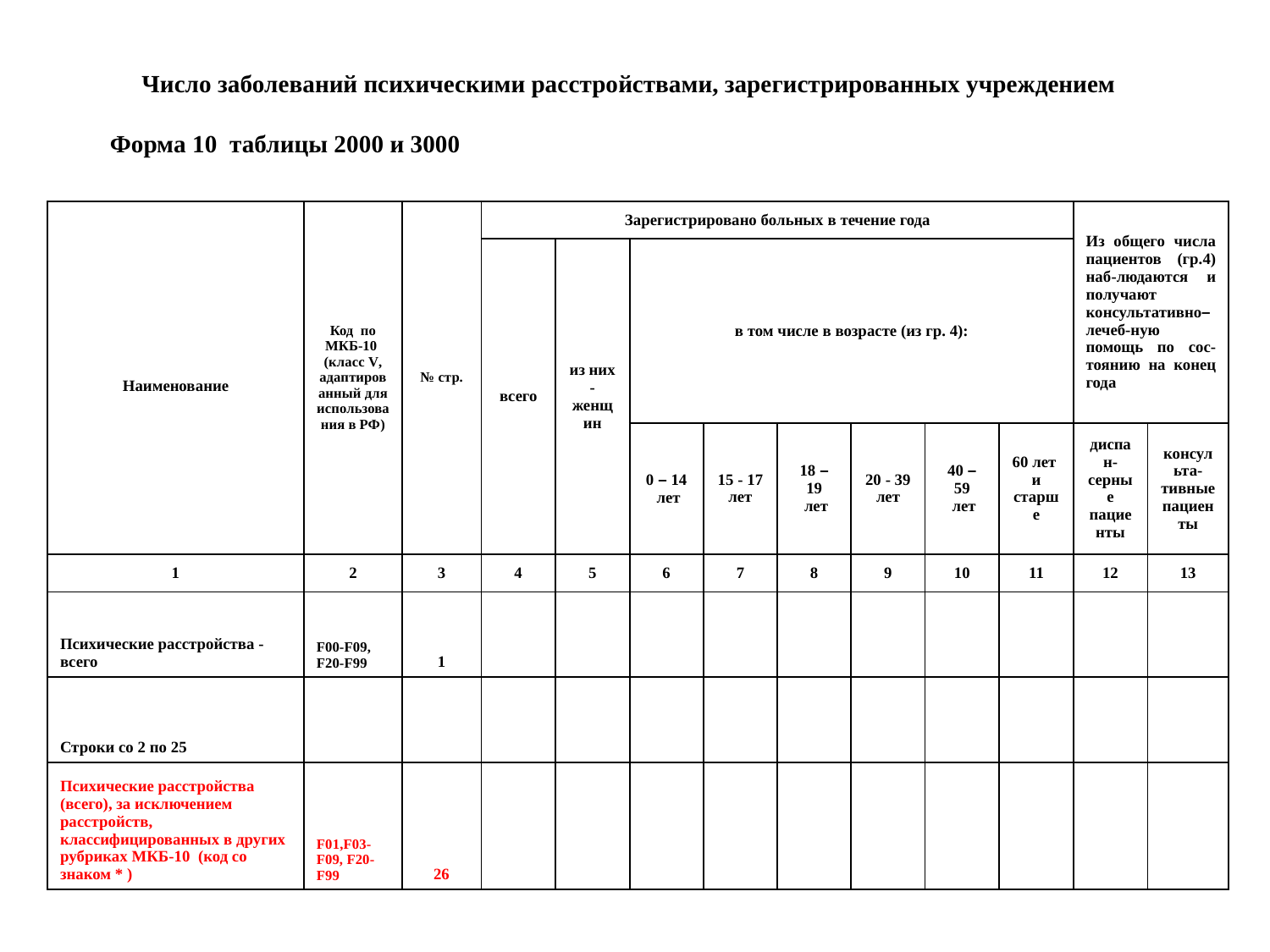

| Число заболеваний психическими расстройствами, зарегистрированных учреждением |
| --- |
Форма 10  таблицы 2000 и 3000
| Наименование | Код по МКБ-10 (класс V, адаптированный для использования в РФ) | № стр. | Зарегистрировано больных в течение года |  |  |  |  |  |  |  | Из общего числа пациентов (гр.4) наб-людаются и получают консультативно–лечеб-ную помощь по сос-тоянию на конец года |  |
| --- | --- | --- | --- | --- | --- | --- | --- | --- | --- | --- | --- | --- |
|  |  |  | всего | из них - женщин | в том числе в возрасте (из гр. 4): |  |  |  |  |  |  |  |
|  |  |  |  |  | 0 – 14 лет | 15 - 17 лет | 18 – 19 лет | 20 - 39 лет | 40 – 59 лет | 60 лет и старше | диспан-серные пациенты | консульта-тивные пациенты |
| 1 | 2 | 3 | 4 | 5 | 6 | 7 | 8 | 9 | 10 | 11 | 12 | 13 |
| Психические расстройства - всего | F00-F09, F20-F99 | 1 |  |  |  |  |  |  |  |  |  |  |
| Строки со 2 по 25 |  |  |  |  |  |  |  |  |  |  |  |  |
| Психические расстройства (всего), за исключением расстройств, классифицированных в других рубриках МКБ-10 (код со знаком \* ) | F01,F03-F09, F20-F99 | 26 |  |  |  |  |  |  |  |  |  |  |